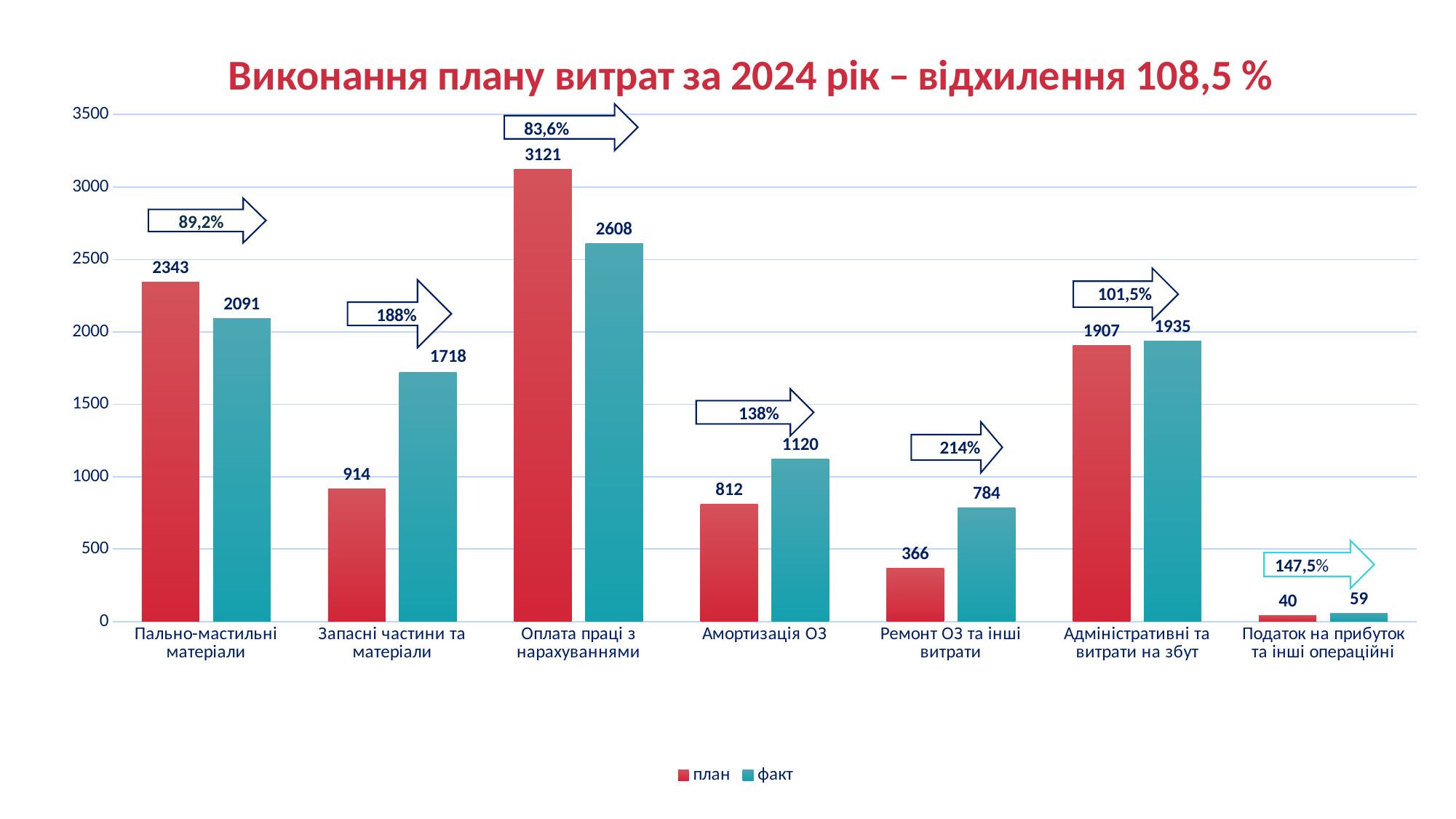

### Chart: Виконання плану витрат за 2024 рік – відхилення 108,5 %

| Category | план | факт |
|---|---|---|
| Пально-мастильні матеріали | 2343.0 | 2091.0 |
| Запасні частини та матеріали | 914.0 | 1718.0 |
| Оплата праці з нарахуваннями | 3121.0 | 2608.0 |
| Амортизація ОЗ | 812.0 | 1120.0 |
| Ремонт ОЗ та інші витрати | 366.0 | 784.0 |
| Адміністративні та витрати на збут | 1907.0 | 1935.0 |
| Податок на прибуток та інші операційні | 40.0 | 59.0 |